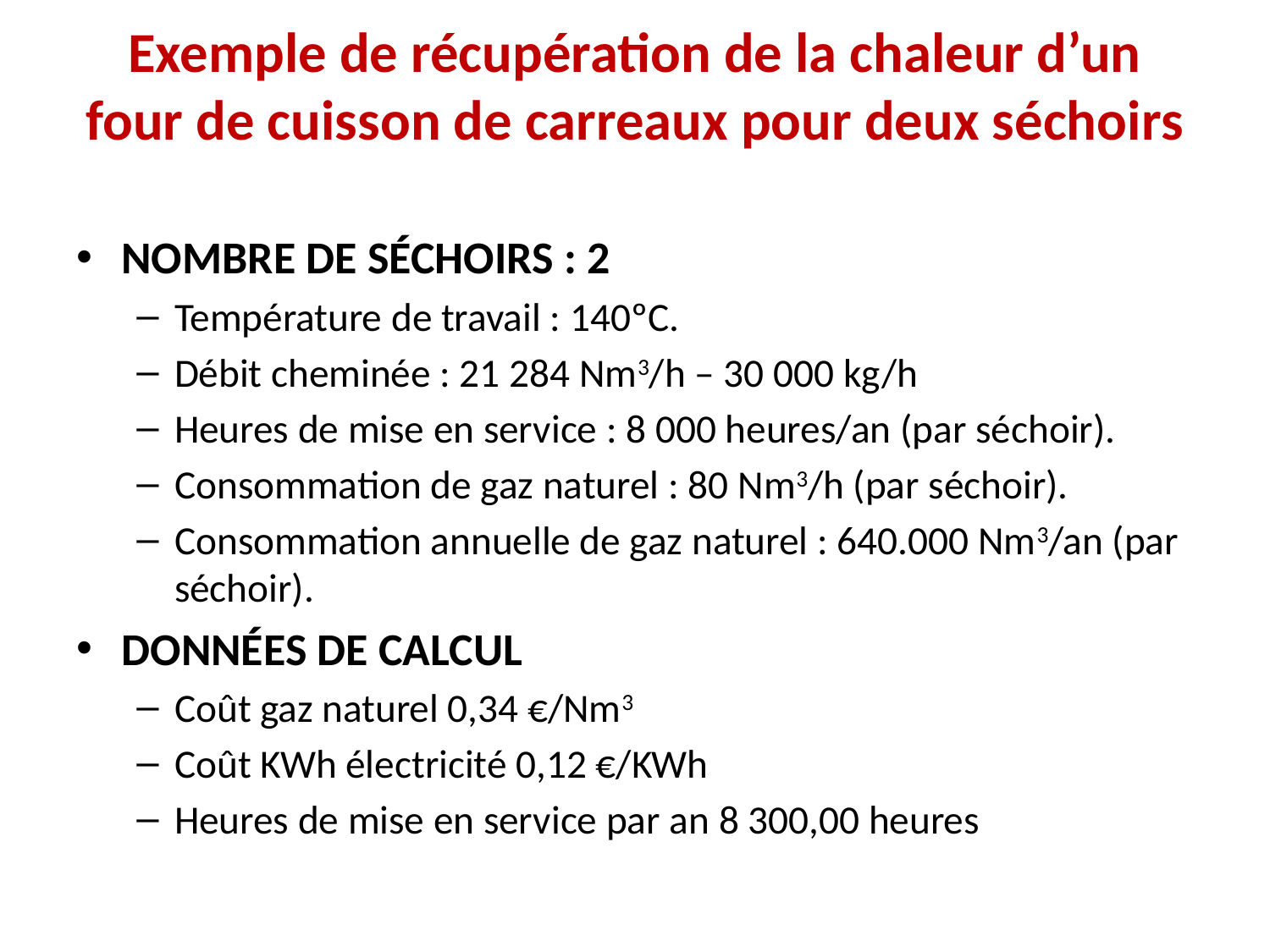

# Exemple de récupération de la chaleur d’un four de cuisson de carreaux pour deux séchoirs
NOMBRE DE SÉCHOIRS : 2
Température de travail : 140ºC.
Débit cheminée : 21 284 Nm3/h – 30 000 kg/h
Heures de mise en service : 8 000 heures/an (par séchoir).
Consommation de gaz naturel : 80 Nm3/h (par séchoir).
Consommation annuelle de gaz naturel : 640.000 Nm3/an (par séchoir).
DONNÉES DE CALCUL
Coût gaz naturel 0,34 €/Nm3
Coût KWh électricité 0,12 €/KWh
Heures de mise en service par an 8 300,00 heures